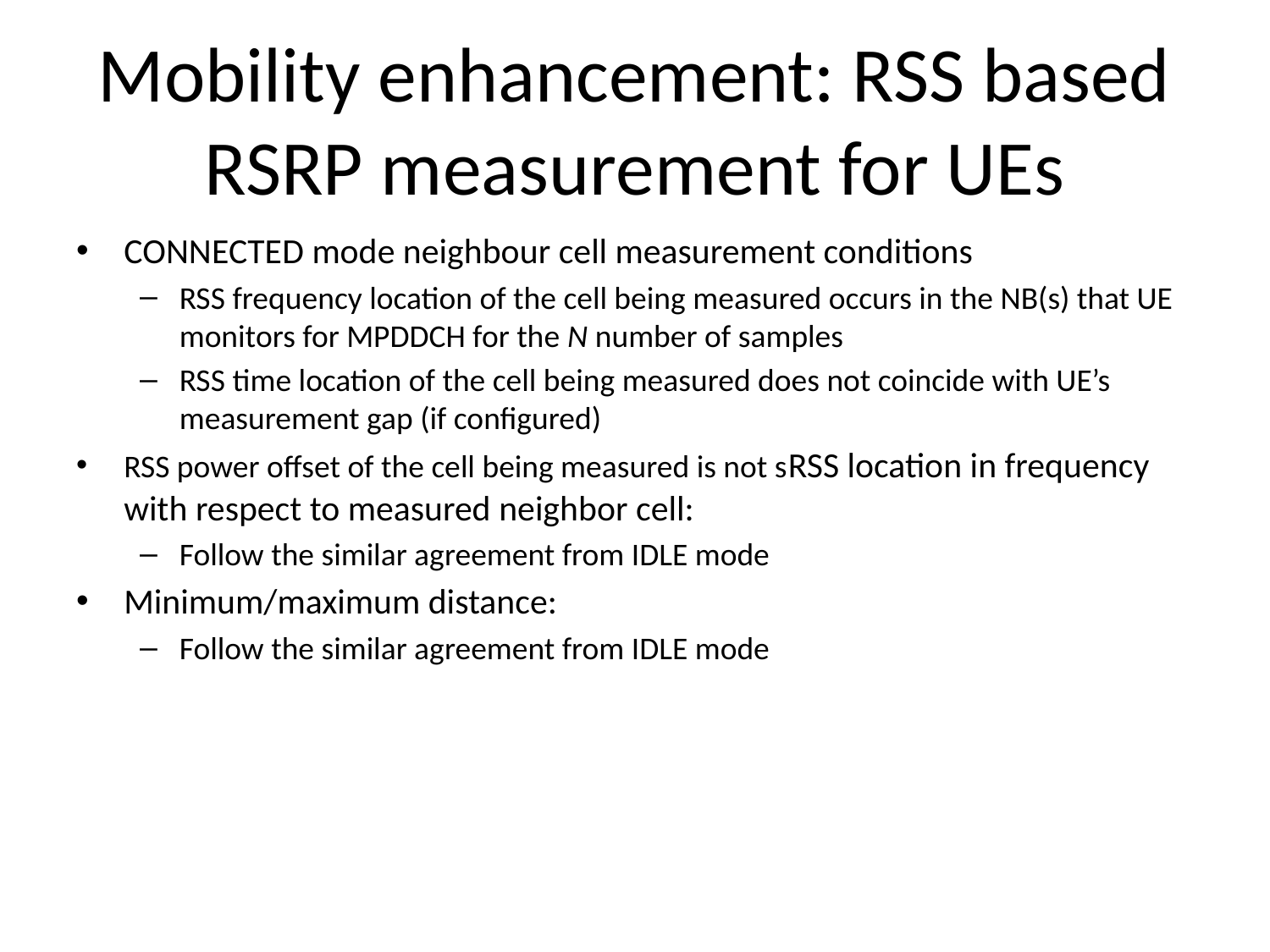

# Mobility enhancement: RSS based RSRP measurement for UEs
CONNECTED mode neighbour cell measurement conditions
RSS frequency location of the cell being measured occurs in the NB(s) that UE monitors for MPDDCH for the N number of samples
RSS time location of the cell being measured does not coincide with UE’s measurement gap (if configured)
RSS power offset of the cell being measured is not sRSS location in frequency with respect to measured neighbor cell:
Follow the similar agreement from IDLE mode
Minimum/maximum distance:
Follow the similar agreement from IDLE mode